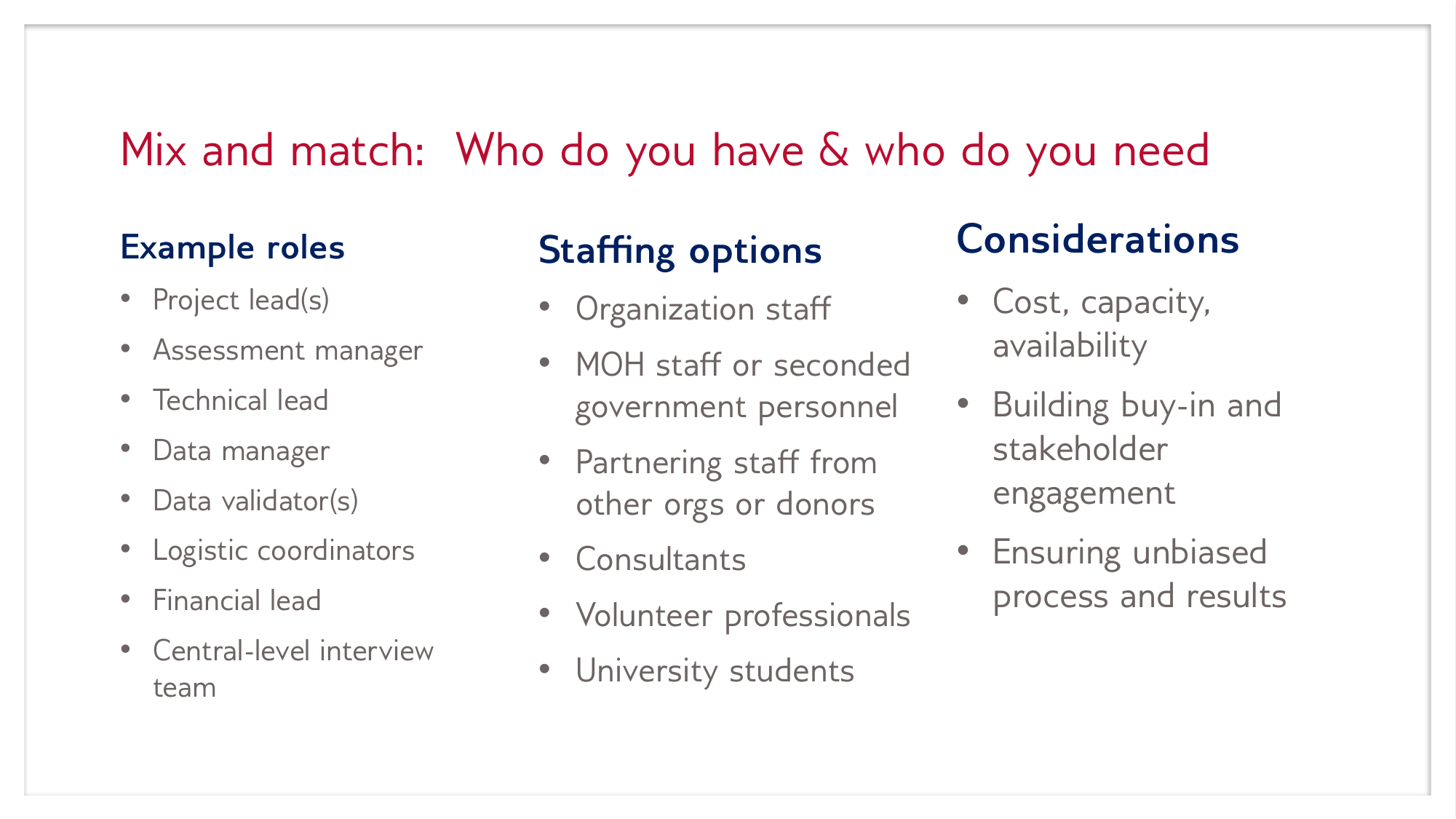

# Mix and match:  Who do you have & who do you need
Considerations
Cost, capacity, availability
Building buy-in and stakeholder engagement
Ensuring unbiased process and results
Example roles
Project lead(s)
Assessment manager
Technical lead
Data manager
Data validator(s)
Logistic coordinators
Financial lead
Central-level interview team

Staffing options
Organization staff
MOH staff or seconded government personnel
Partnering staff from other orgs or donors
Consultants
Volunteer professionals
University students